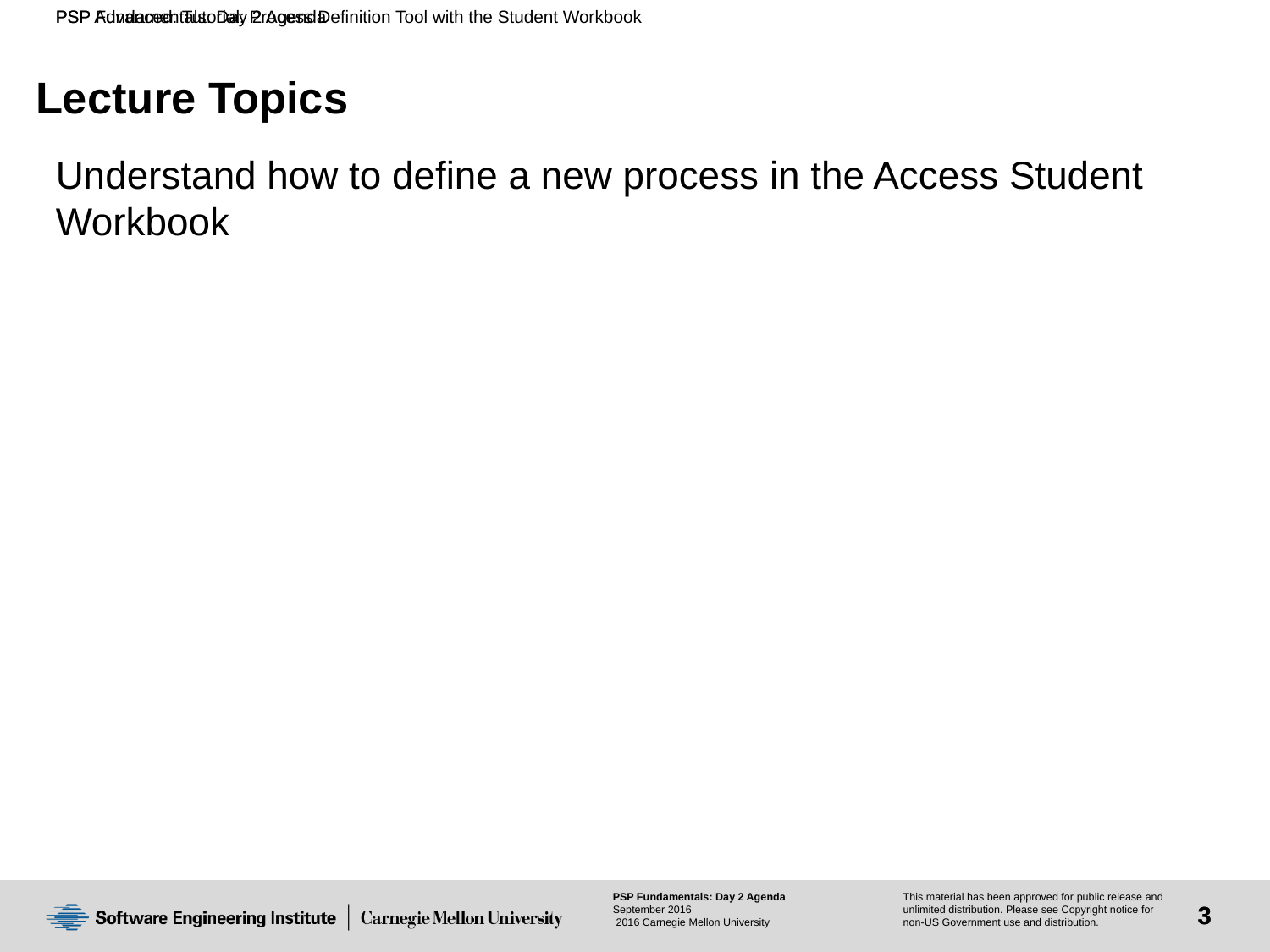

# Lecture Topics
Understand how to define a new process in the Access Student Workbook